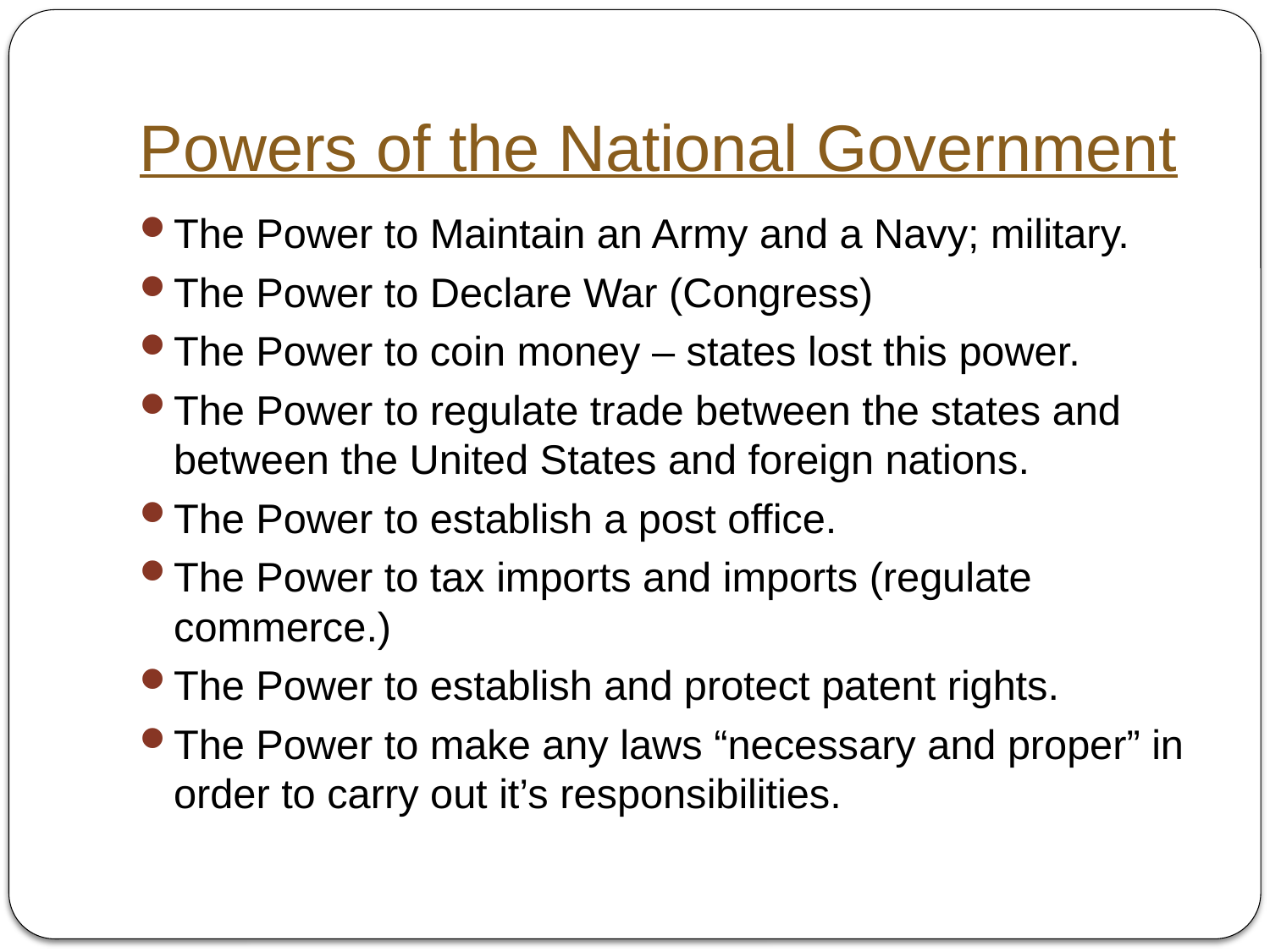

# Powers of the National Government
The Power to Maintain an Army and a Navy; military.
The Power to Declare War (Congress)
The Power to coin money – states lost this power.
The Power to regulate trade between the states and between the United States and foreign nations.
The Power to establish a post office.
The Power to tax imports and imports (regulate commerce.)
The Power to establish and protect patent rights.
The Power to make any laws “necessary and proper” in order to carry out it’s responsibilities.